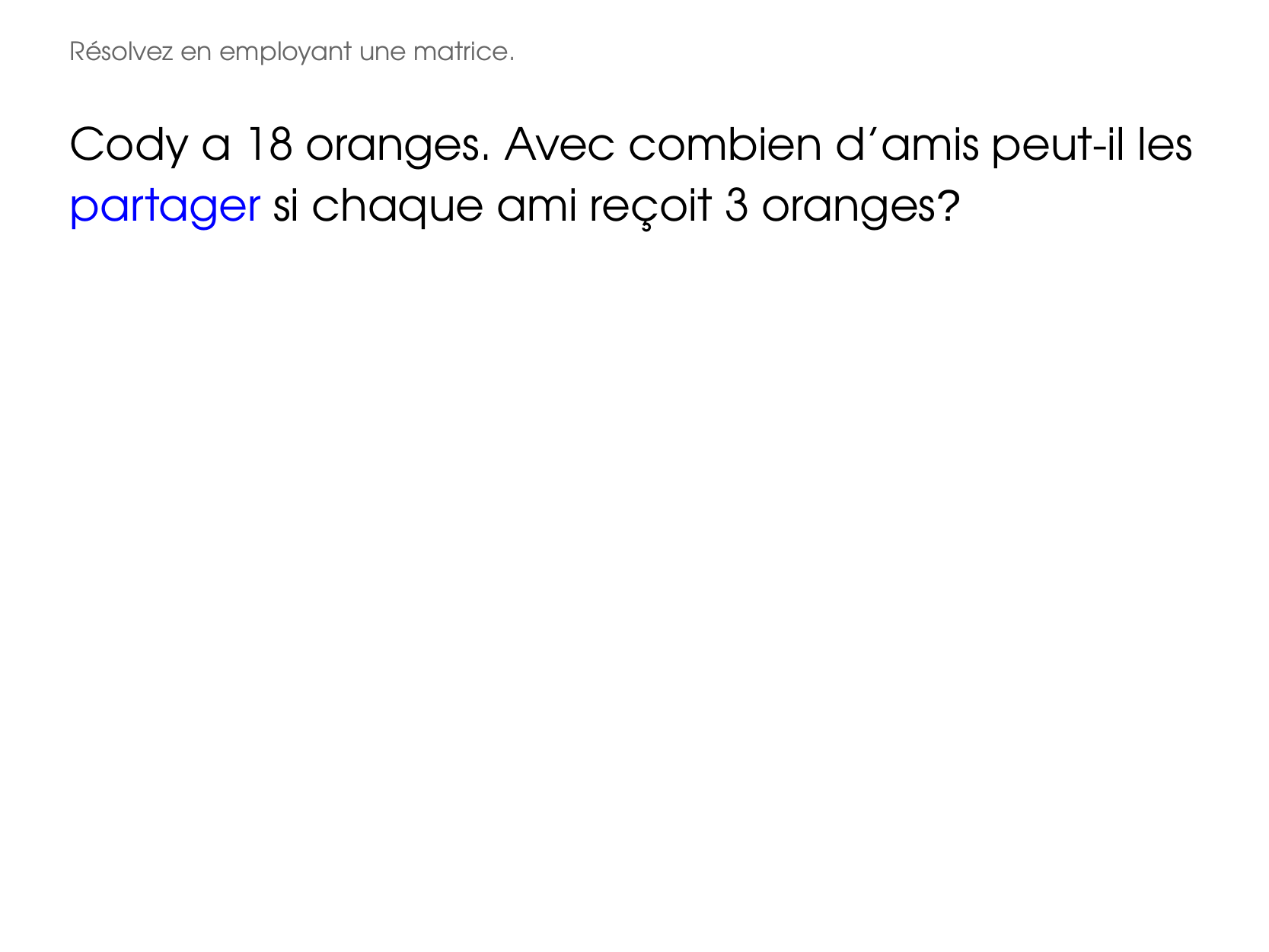

Résolvez en employant une matrice.
Cody a 18 oranges. Avec combien d’amis peut-il les partager si chaque ami reçoit 3 oranges?